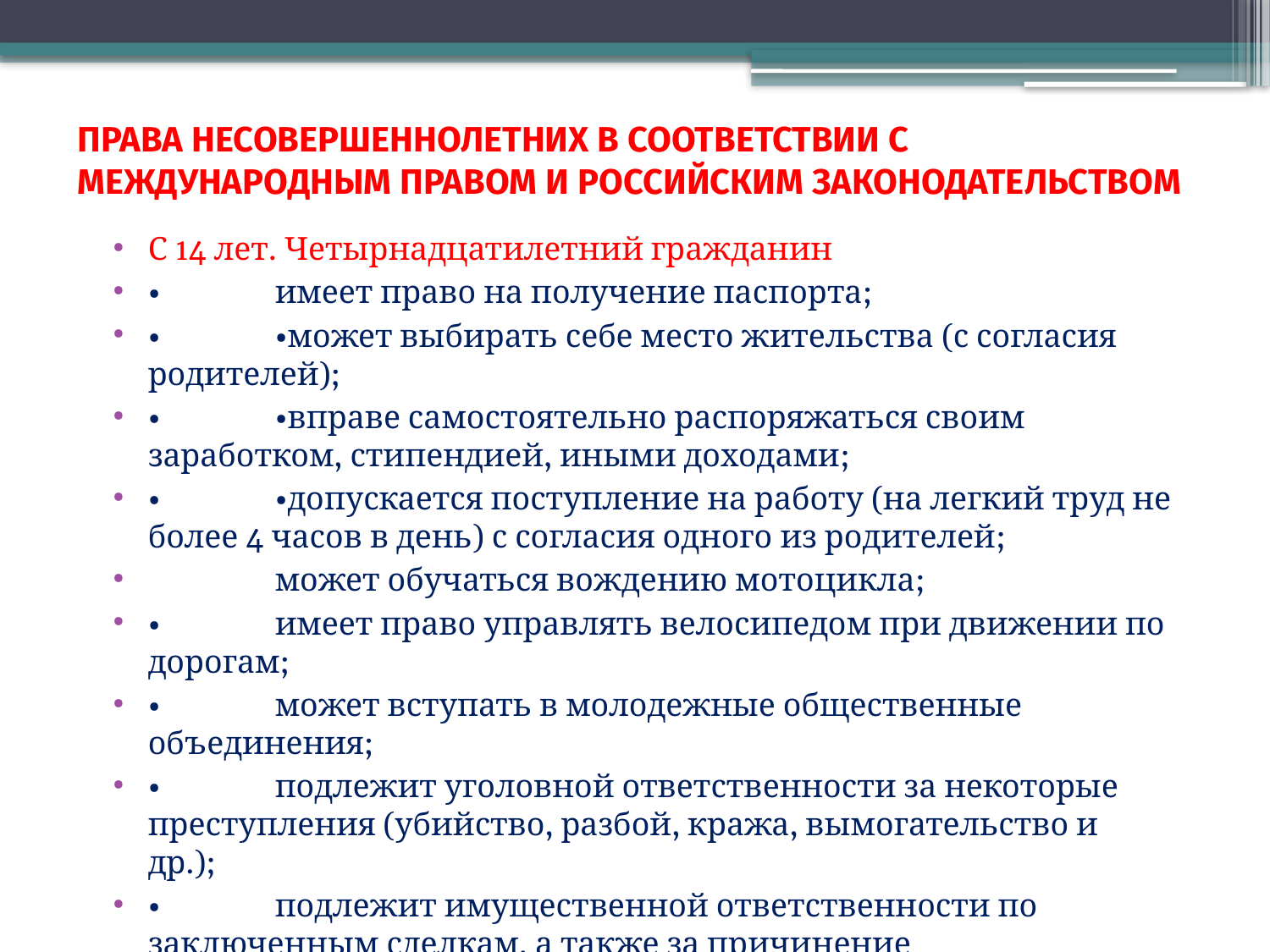

# ПРАВА НЕСОВЕРШЕННОЛЕТНИХ В СООТВЕТСТВИИ С МЕЖДУНАРОДНЫМ ПРАВОМ И РОССИЙСКИМ ЗАКОНОДАТЕЛЬСТВОМ
С 14 лет. Четырнадцатилетний гражданин
•	имеет право на получение паспорта;
•	•может выбирать себе место жительства (с согласия родителей);
•	•вправе самостоятельно распоряжаться своим заработком, стипендией, иными доходами;
•	•допускается поступление на работу (на легкий труд не более 4 часов в день) с согласия одного из родителей;
	может обучаться вождению мотоцикла;
•	имеет право управлять велосипедом при движении по дорогам;
•	может вступать в молодежные общественные объединения;
•	подлежит уголовной ответственности за некоторые преступления (убийство, разбой, кража, вымогательство и др.);
•	подлежит имущественной ответственности по заключенным сделкам, а также за причинение имущественного вреда;